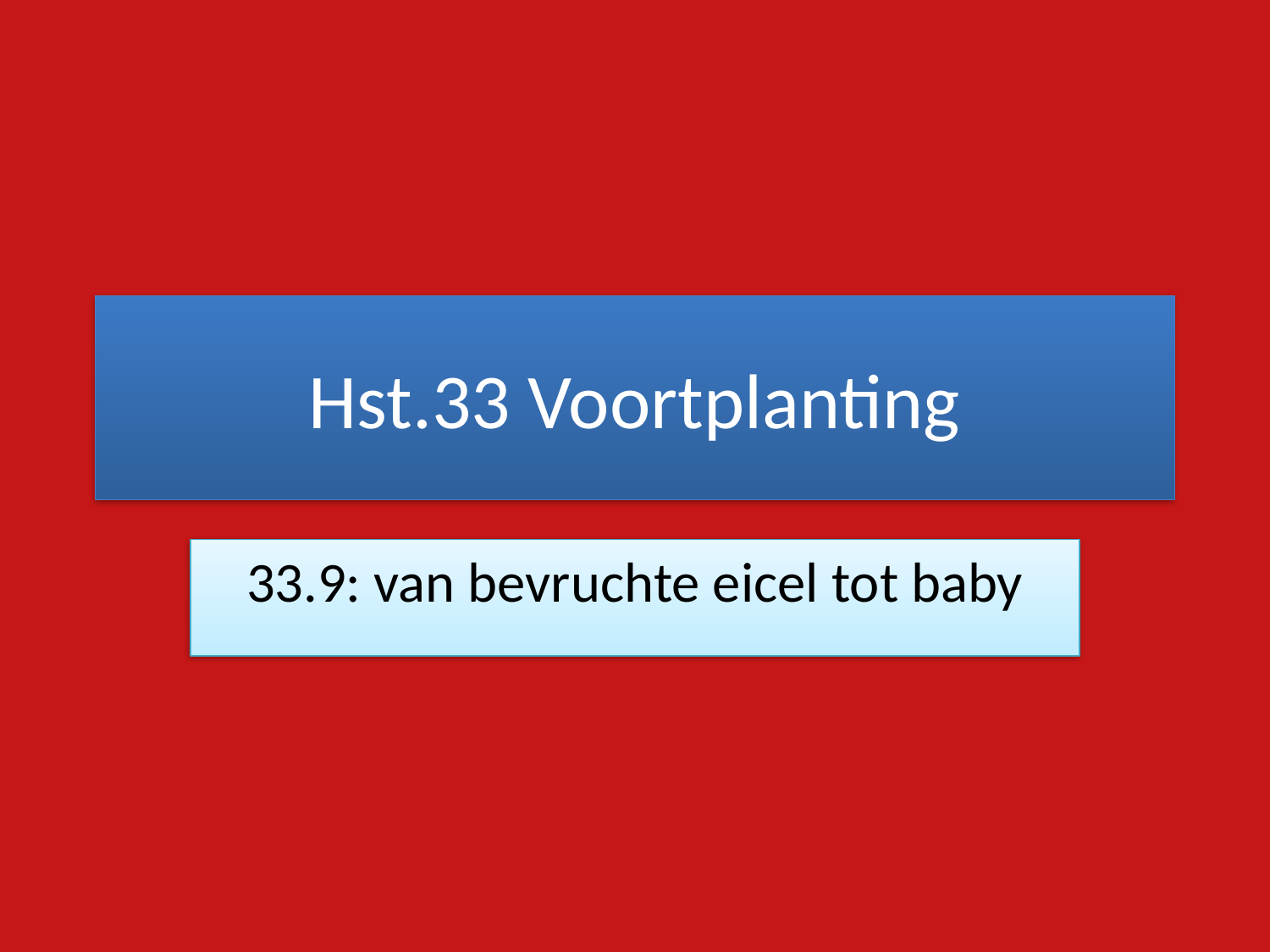

# Hst.33 Voortplanting
33.9: van bevruchte eicel tot baby